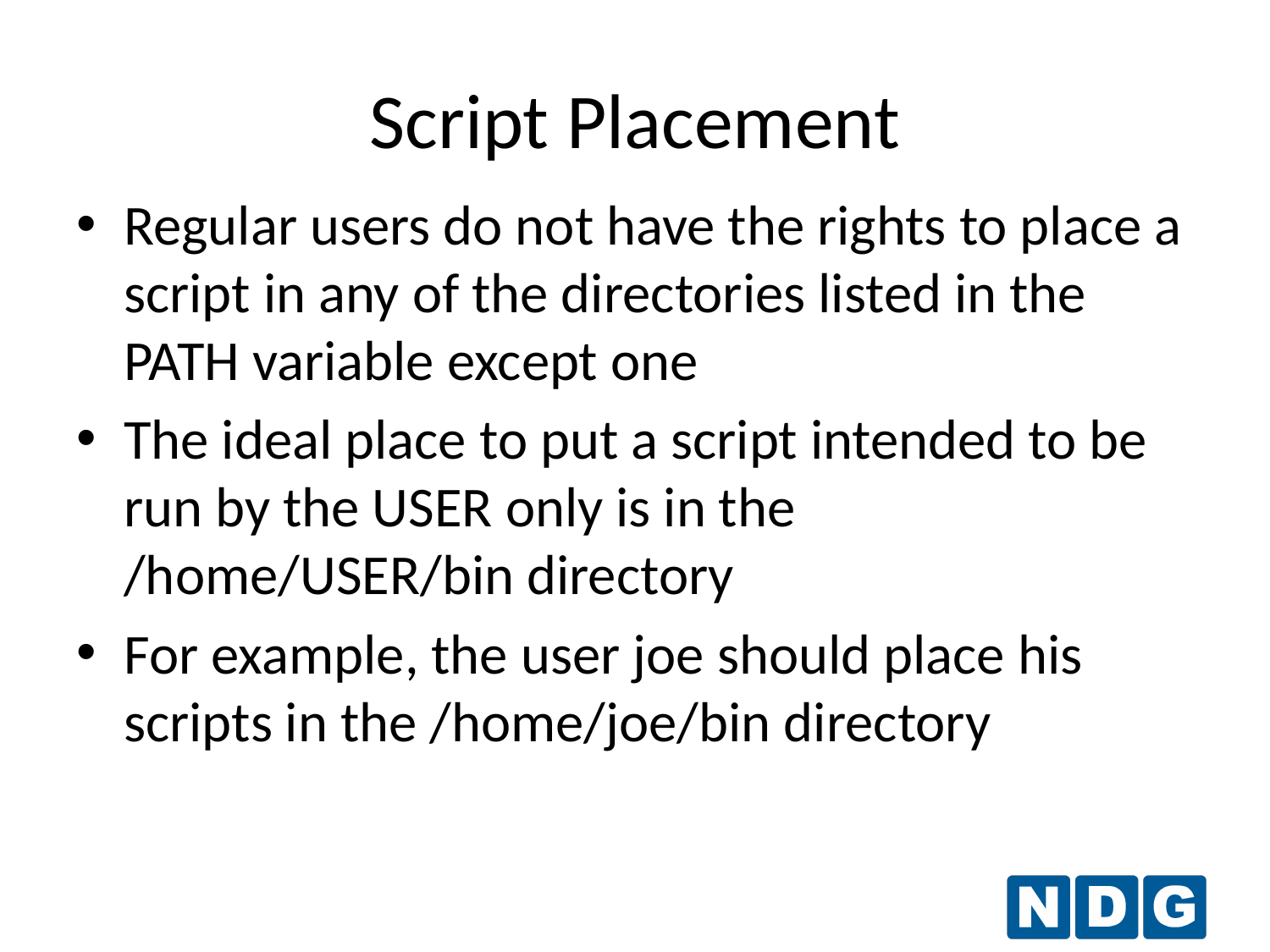

Script Placement
Regular users do not have the rights to place a script in any of the directories listed in the PATH variable except one
The ideal place to put a script intended to be run by the USER only is in the /home/USER/bin directory
For example, the user joe should place his scripts in the /home/joe/bin directory